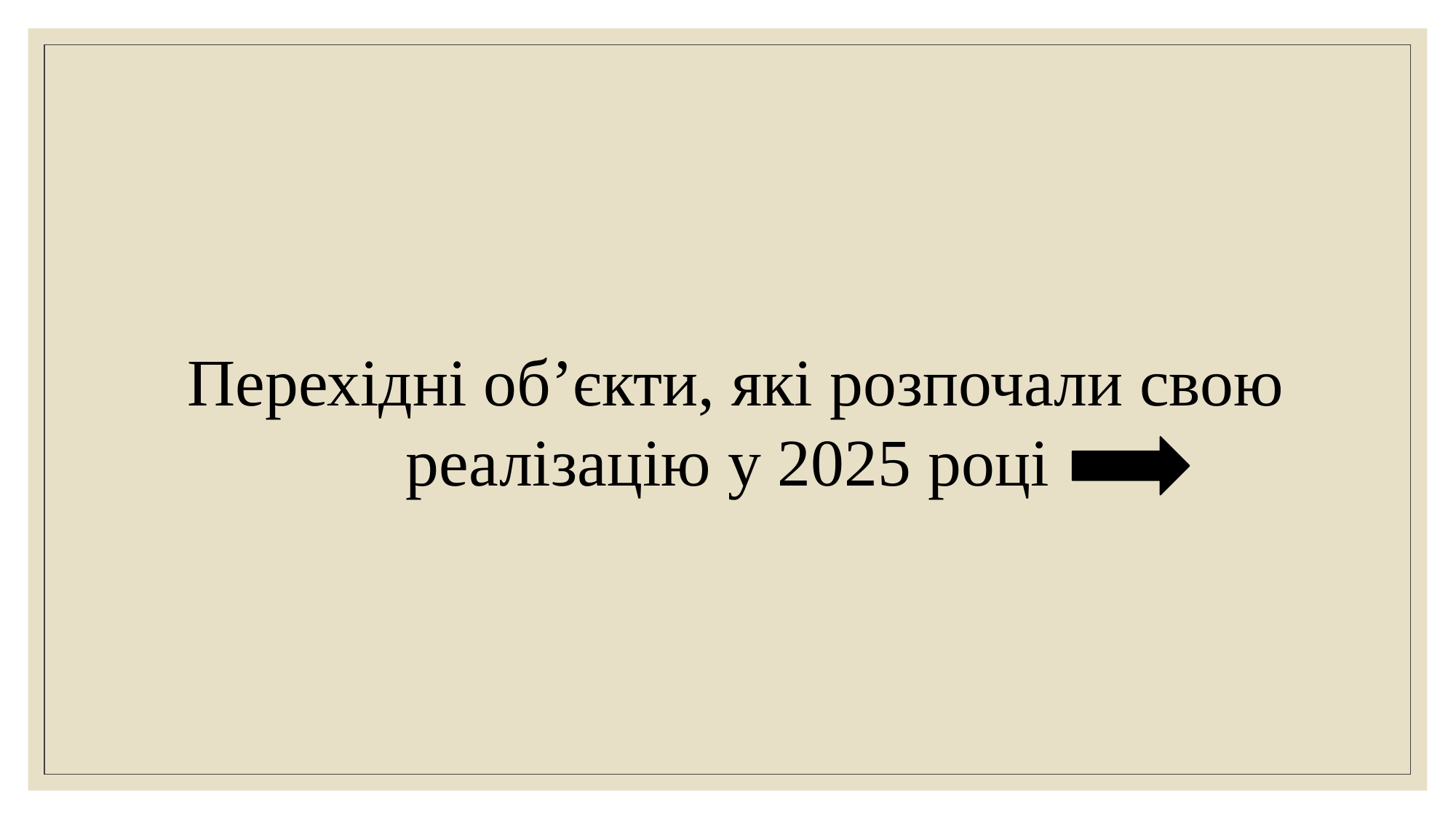

#

Перехідні об’єкти, які розпочали свою реалізацію у 2025 році